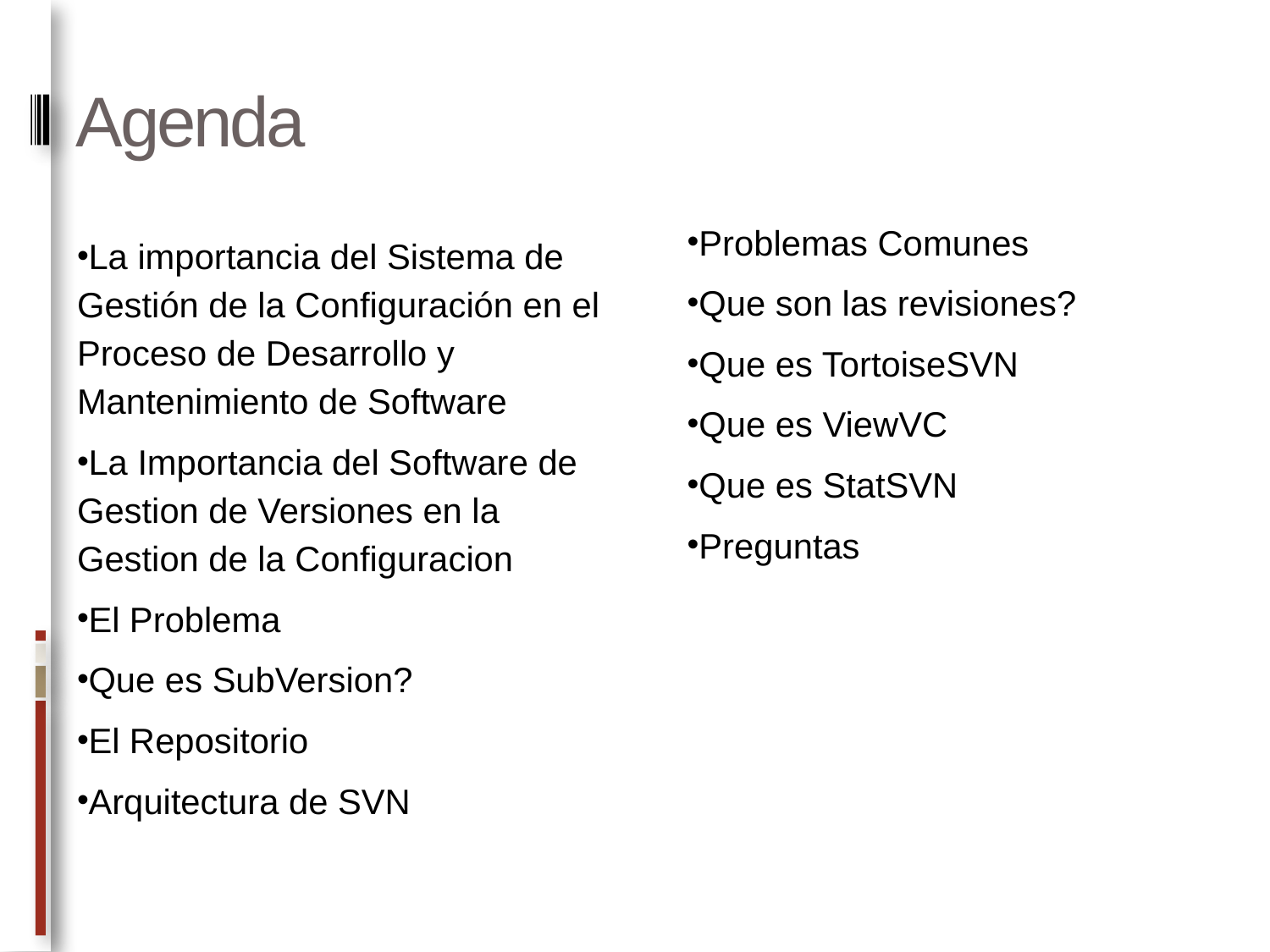

# Agenda
Problemas Comunes
Que son las revisiones?
Que es TortoiseSVN
Que es ViewVC
Que es StatSVN
Preguntas

La importancia del Sistema de Gestión de la Configuración en el Proceso de Desarrollo y Mantenimiento de Software
La Importancia del Software de Gestion de Versiones en la Gestion de la Configuracion
El Problema
Que es SubVersion?
El Repositorio
Arquitectura de SVN